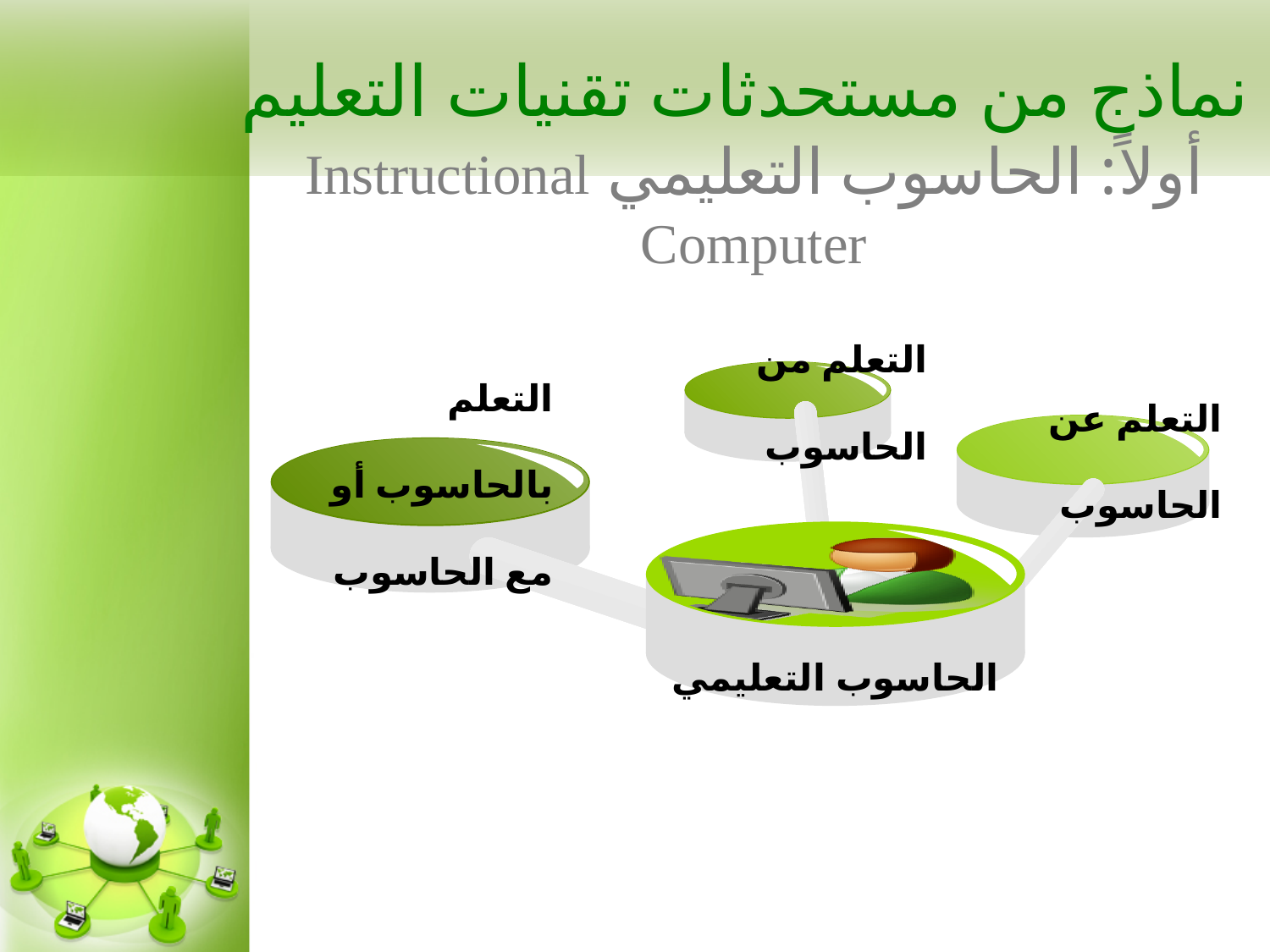

# نماذج من مستحدثات تقنيات التعليم
أولاً: الحاسوب التعليمي Instructional Computer
التعلم من الحاسوب
التعلم بالحاسوب أو مع الحاسوب
التعلم عن الحاسوب

الحاسوب التعليمي